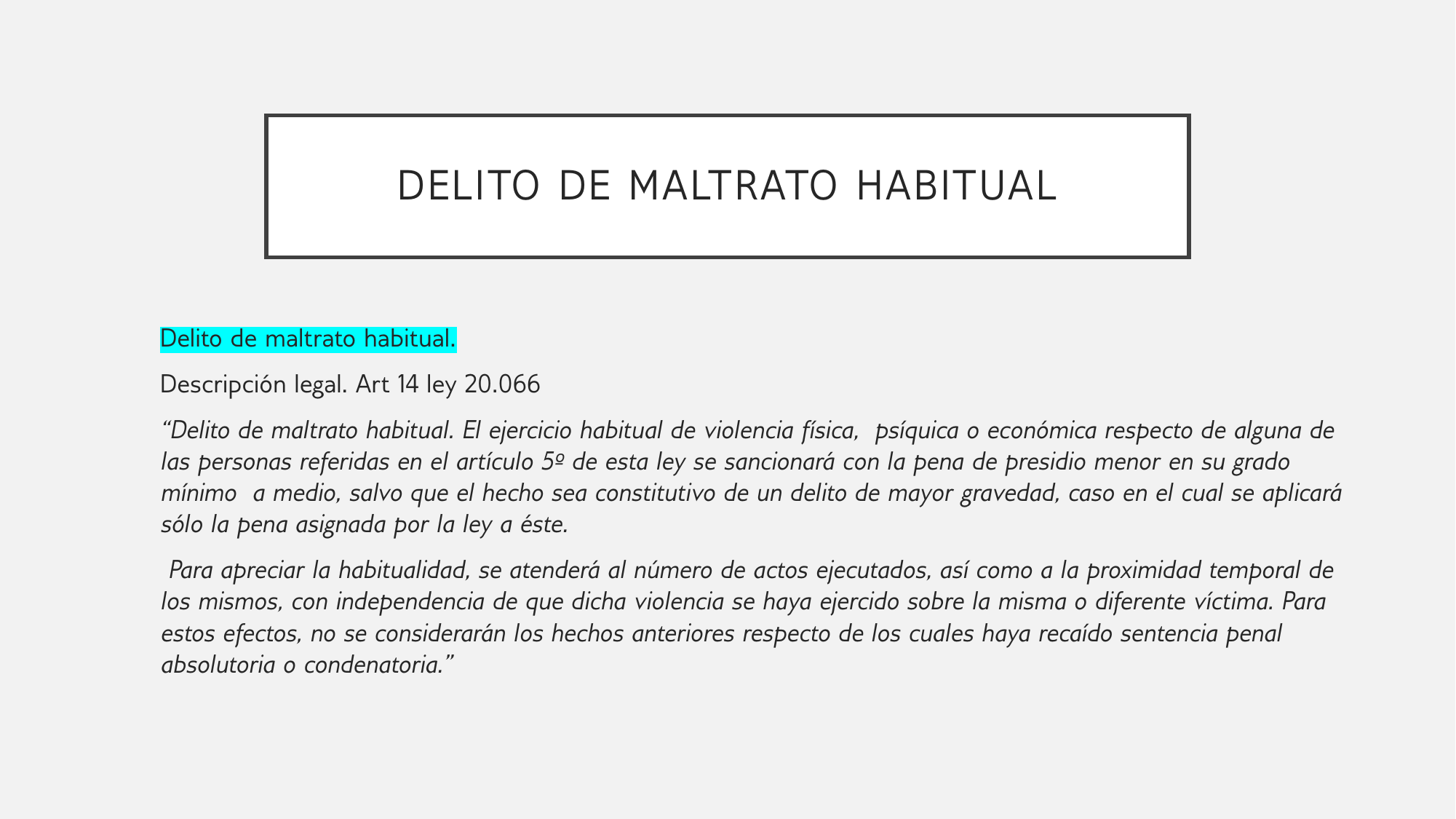

# Delito de maltrato habitual
Delito de maltrato habitual.
Descripción legal. Art 14 ley 20.066
“Delito de maltrato habitual. El ejercicio habitual de violencia física,  psíquica o económica respecto de alguna de las personas referidas en el artículo 5º de esta ley se sancionará con la pena de presidio menor en su grado mínimo  a medio, salvo que el hecho sea constitutivo de un delito de mayor gravedad, caso en el cual se aplicará sólo la pena asignada por la ley a éste.
 Para apreciar la habitualidad, se atenderá al número de actos ejecutados, así como a la proximidad temporal de los mismos, con independencia de que dicha violencia se haya ejercido sobre la misma o diferente víctima. Para estos efectos, no se considerarán los hechos anteriores respecto de los cuales haya recaído sentencia penal absolutoria o condenatoria.”